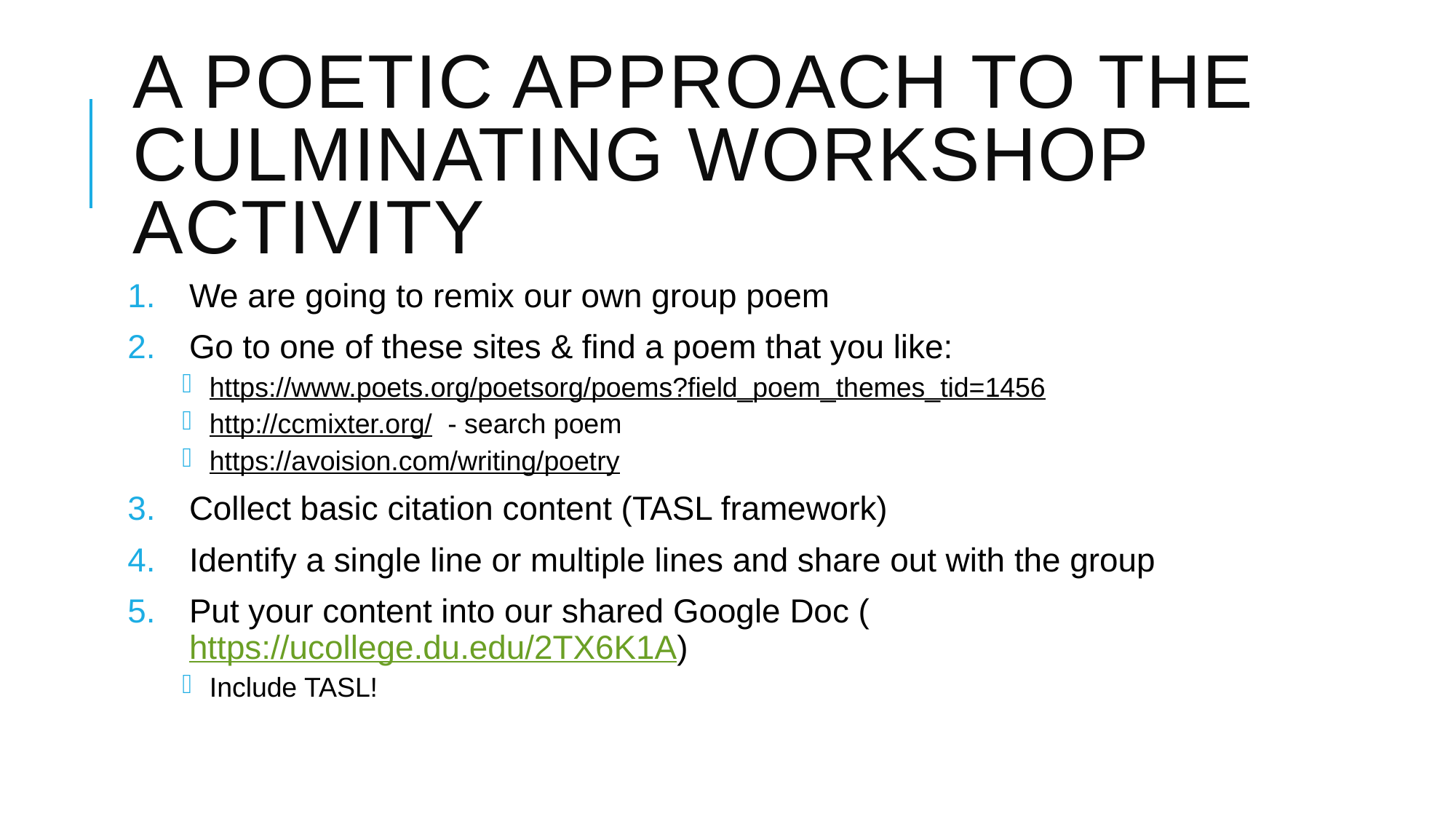

# A poetic approach to the culminating workshop activity
We are going to remix our own group poem
Go to one of these sites & find a poem that you like:
https://www.poets.org/poetsorg/poems?field_poem_themes_tid=1456
http://ccmixter.org/  - search poem
https://avoision.com/writing/poetry
Collect basic citation content (TASL framework)
Identify a single line or multiple lines and share out with the group
Put your content into our shared Google Doc (https://ucollege.du.edu/2TX6K1A)
Include TASL!